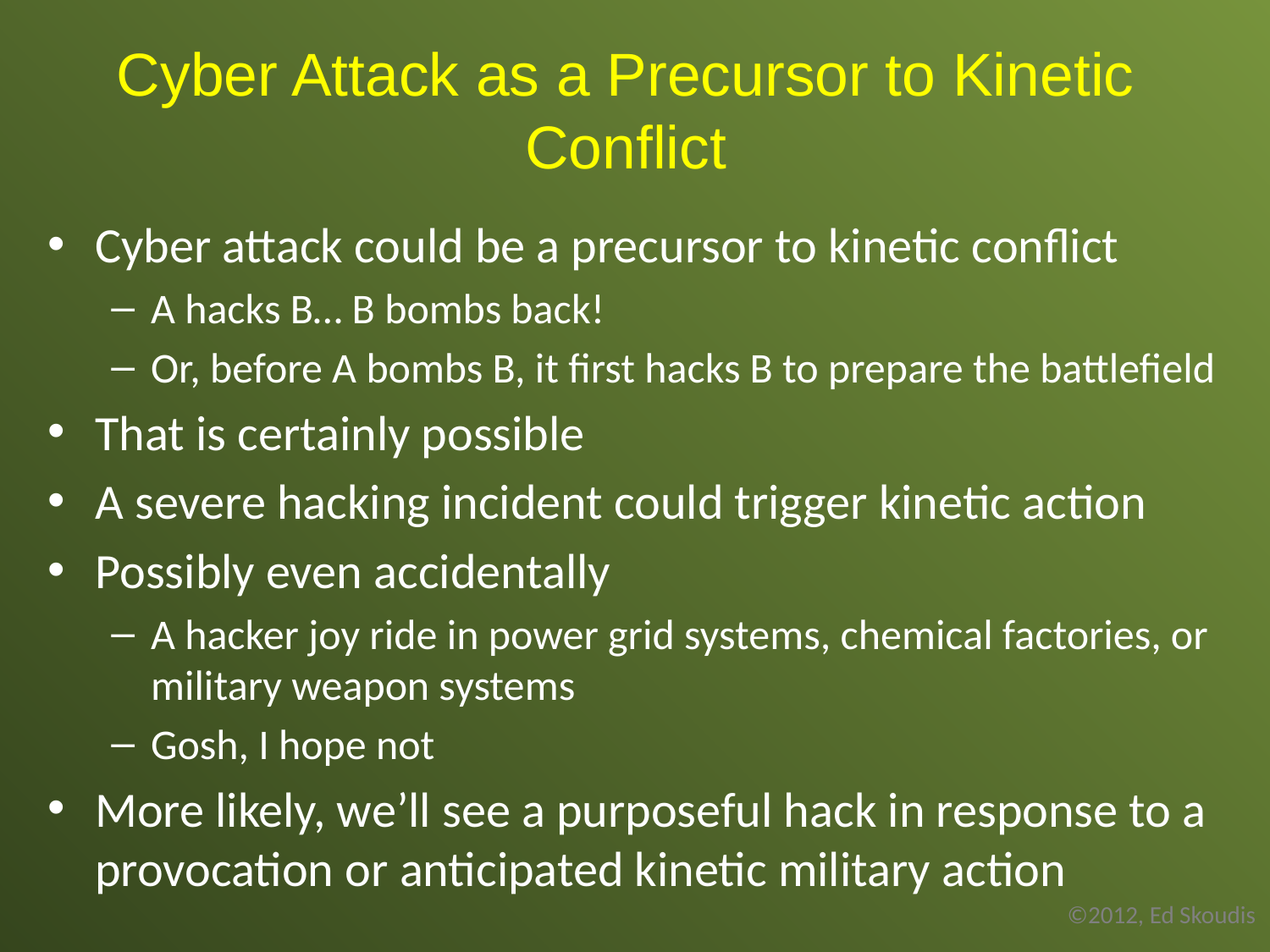

# Cyber Attack as a Precursor to Kinetic Conflict
Cyber attack could be a precursor to kinetic conflict
A hacks B… B bombs back!
Or, before A bombs B, it first hacks B to prepare the battlefield
That is certainly possible
A severe hacking incident could trigger kinetic action
Possibly even accidentally
A hacker joy ride in power grid systems, chemical factories, or military weapon systems
Gosh, I hope not
More likely, we’ll see a purposeful hack in response to a provocation or anticipated kinetic military action